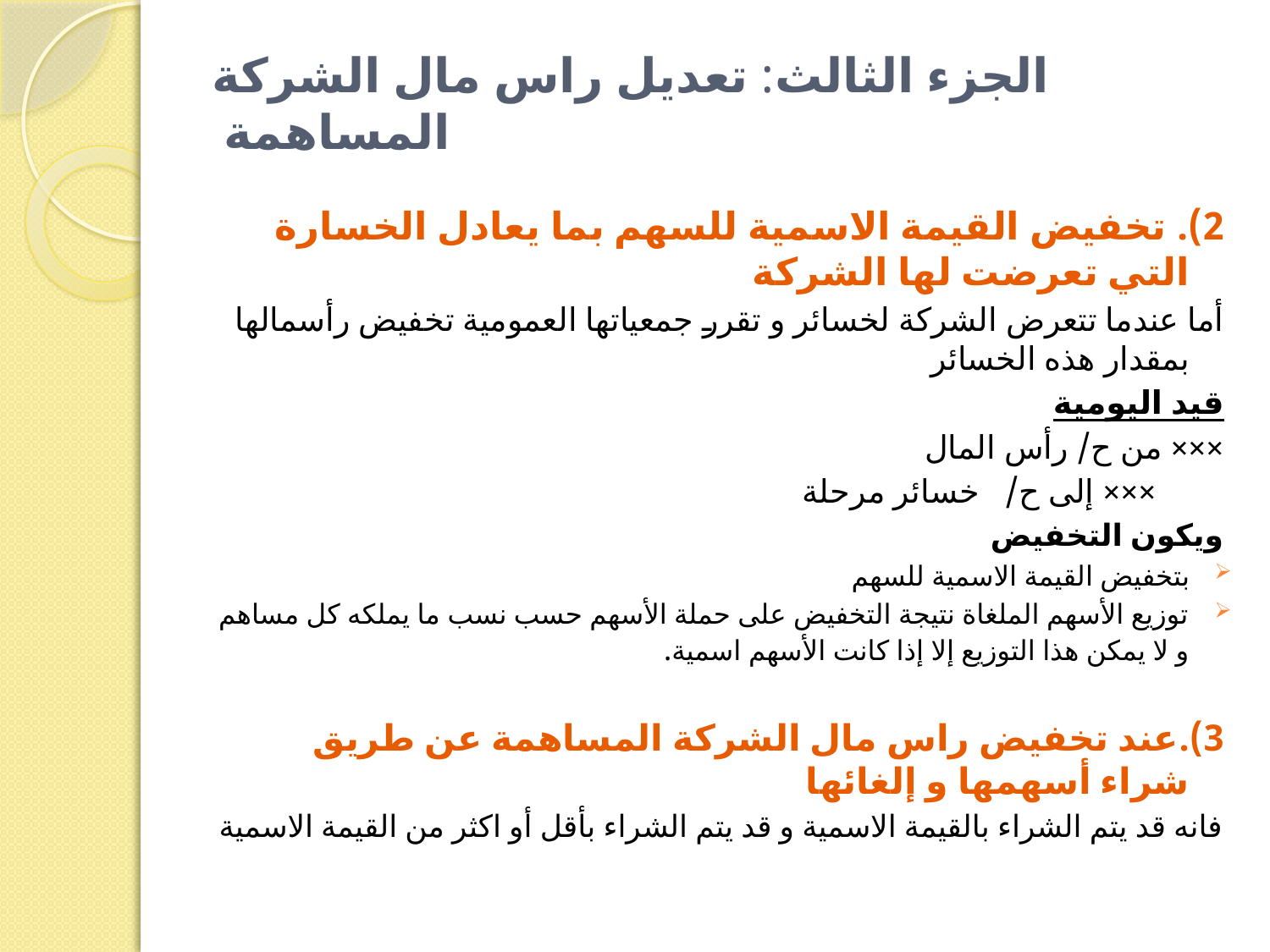

# الجزء الثالث: تعديل راس مال الشركة المساهمة
2). تخفيض القيمة الاسمية للسهم بما يعادل الخسارة التي تعرضت لها الشركة
أما عندما تتعرض الشركة لخسائر و تقرر جمعياتها العمومية تخفيض رأسمالها بمقدار هذه الخسائر
قيد اليومية
××× من ح/ رأس المال
        ××× إلى ح/   خسائر مرحلة
ويكون التخفيض
بتخفيض القيمة الاسمية للسهم
توزيع الأسهم الملغاة نتيجة التخفيض على حملة الأسهم حسب نسب ما يملكه كل مساهم و لا يمكن هذا التوزيع إلا إذا كانت الأسهم اسمية.

3).عند تخفيض راس مال الشركة المساهمة عن طريق شراء أسهمها و إلغائها
فانه قد يتم الشراء بالقيمة الاسمية و قد يتم الشراء بأقل أو اكثر من القيمة الاسمية